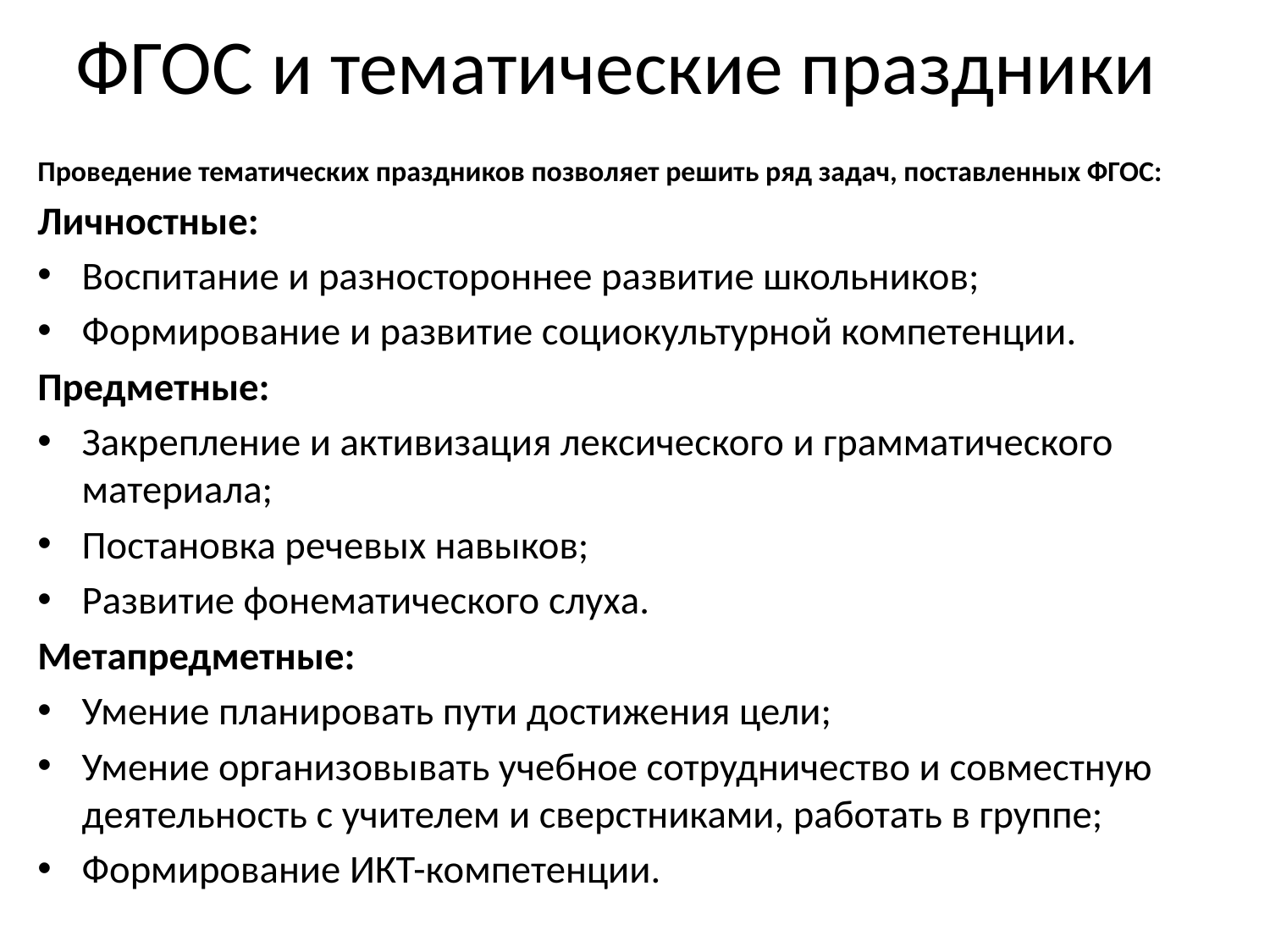

# ФГОС и тематические праздники
Проведение тематических праздников позволяет решить ряд задач, поставленных ФГОС:
Личностные:
Воспитание и разностороннее развитие школьников;
Формирование и развитие социокультурной компетенции.
Предметные:
Закрепление и активизация лексического и грамматического материала;
Постановка речевых навыков;
Развитие фонематического слуха.
Метапредметные:
Умение планировать пути достижения цели;
Умение организовывать учебное сотрудничество и совместную деятельность с учителем и сверстниками, работать в группе;
Формирование ИКТ-компетенции.